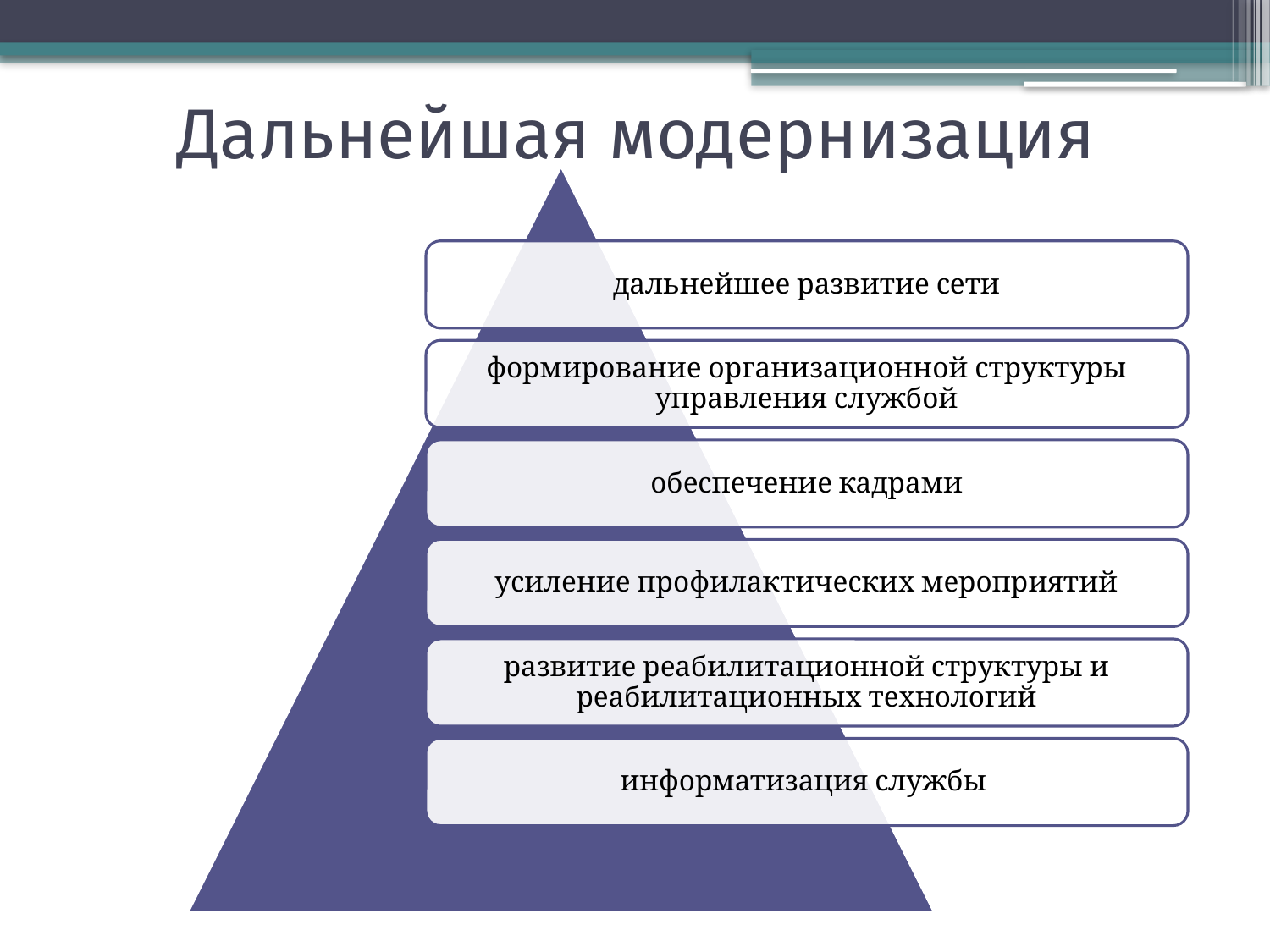

# Дальнейшая модернизация
дальнейшее развитие сети
формирование организационной структуры управления службой
обеспечение кадрами
усиление профилактических мероприятий
развитие реабилитационной структуры и реабилитационных технологий
информатизация службы